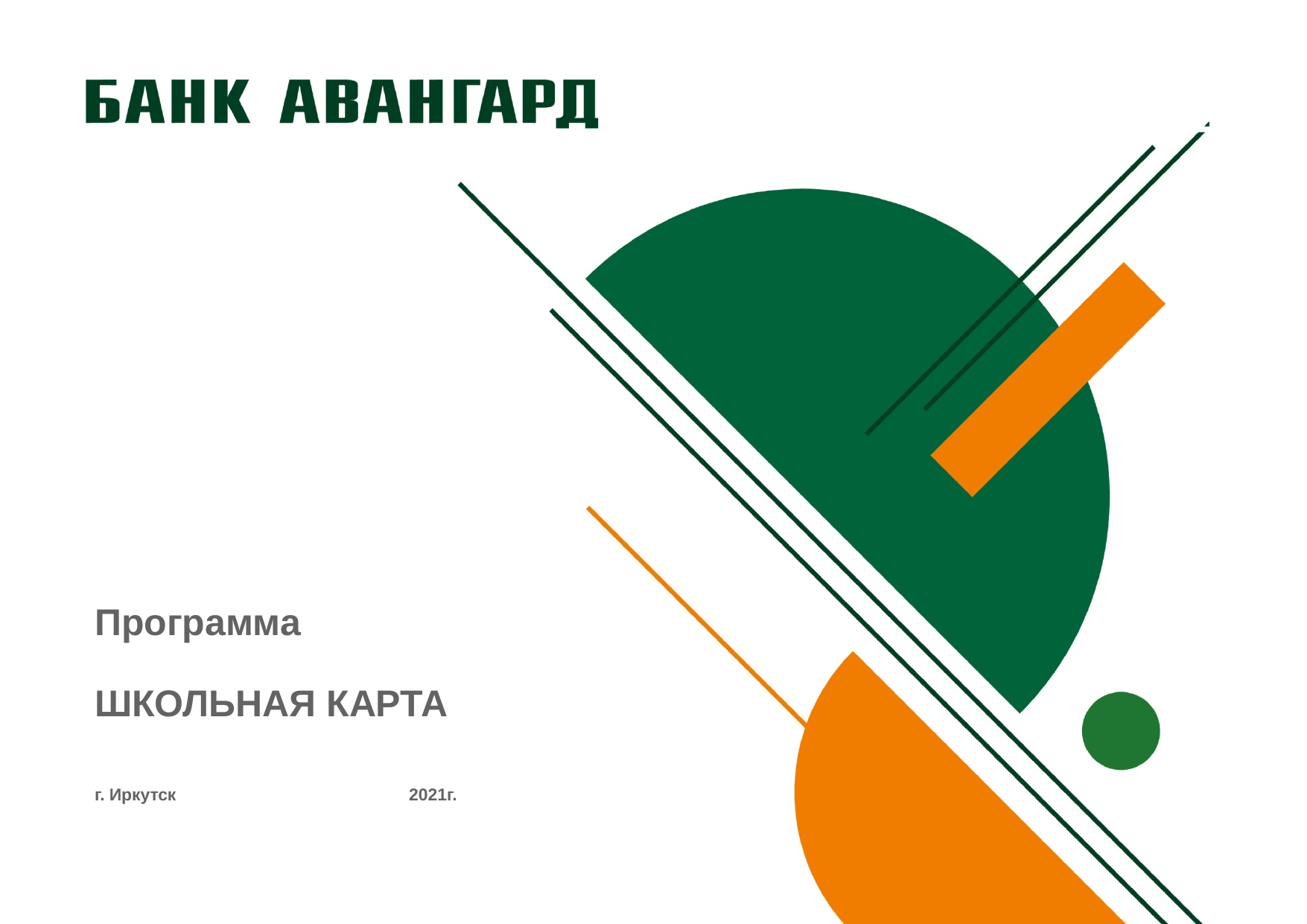

# Программа ШКОЛЬНАЯ КАРТА г. Иркутск                                                  2021г.